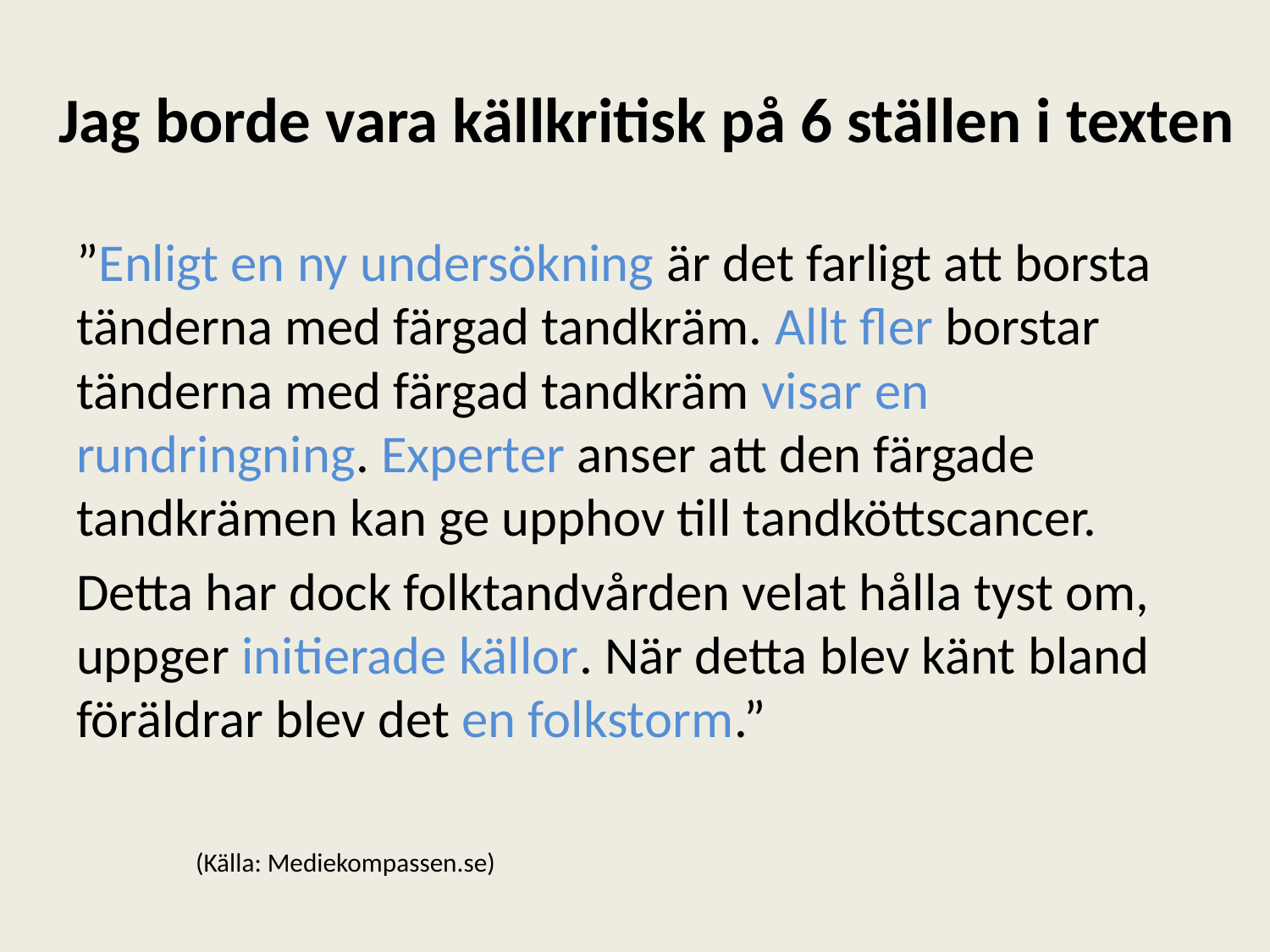

# Jag borde vara källkritisk på 6 ställen i texten
”Enligt en ny undersökning är det farligt att borsta tänderna med färgad tandkräm. Allt fler borstar tänderna med färgad tandkräm visar en rundringning. Experter anser att den färgade tandkrämen kan ge upphov till tandköttscancer.
Detta har dock folktandvården velat hålla tyst om, uppger initierade källor. När detta blev känt bland föräldrar blev det en folkstorm.”

						(Källa: Mediekompassen.se)